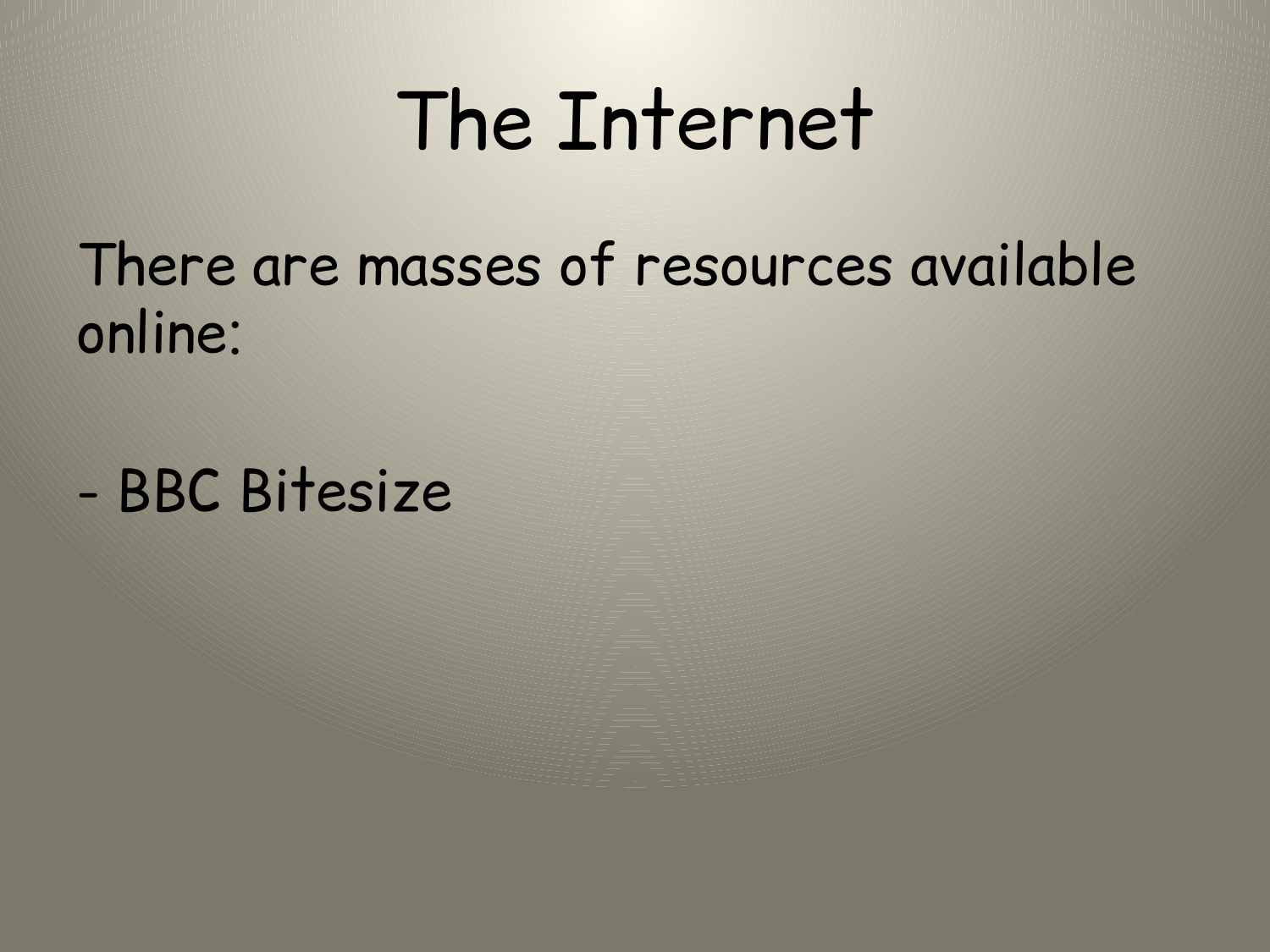

# The Internet
There are masses of resources available online:

- BBC Bitesize